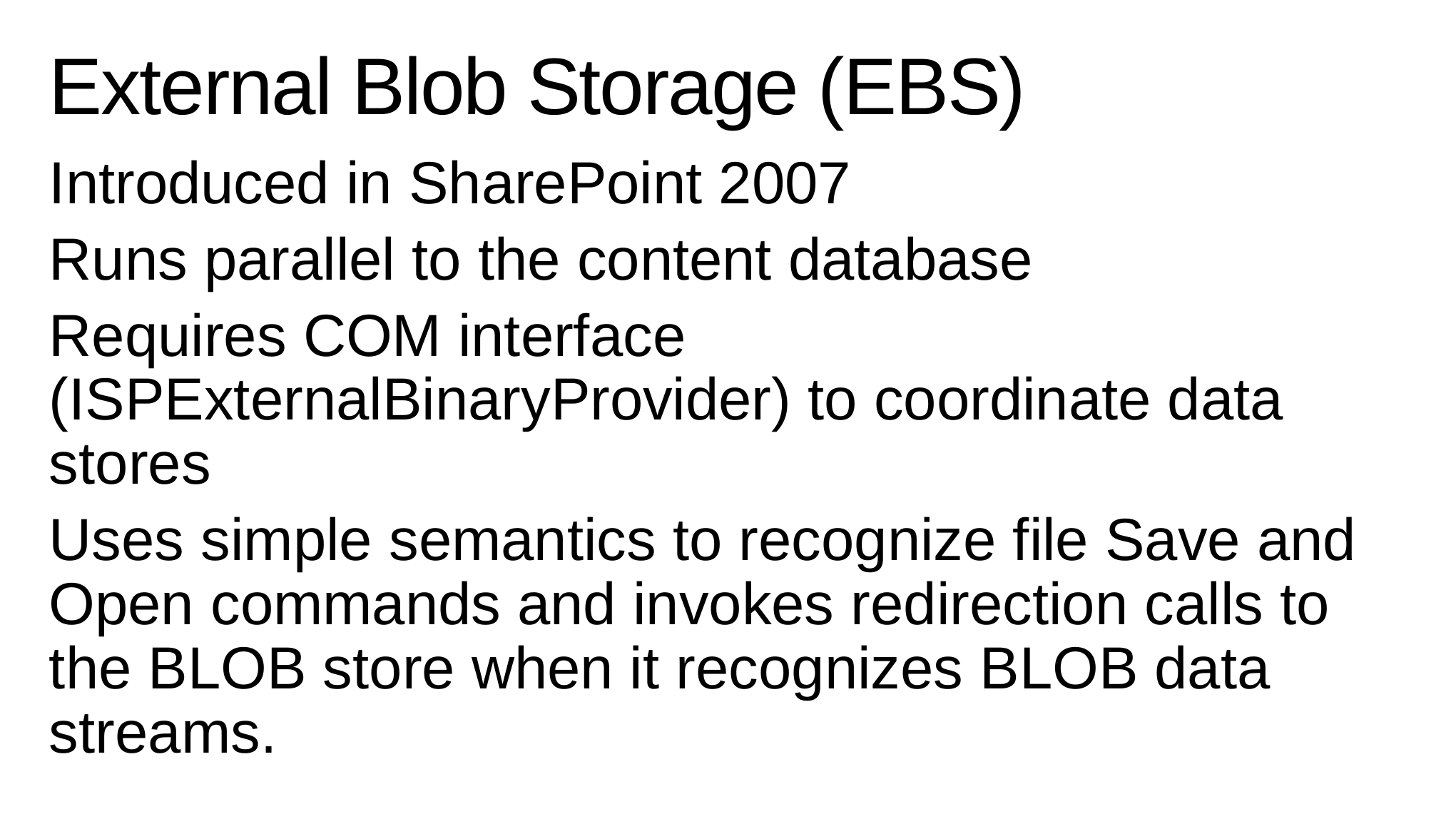

# External Blob Storage (EBS)
Introduced in SharePoint 2007
Runs parallel to the content database
Requires COM interface (ISPExternalBinaryProvider) to coordinate data stores
Uses simple semantics to recognize file Save and Open commands and invokes redirection calls to the BLOB store when it recognizes BLOB data streams.